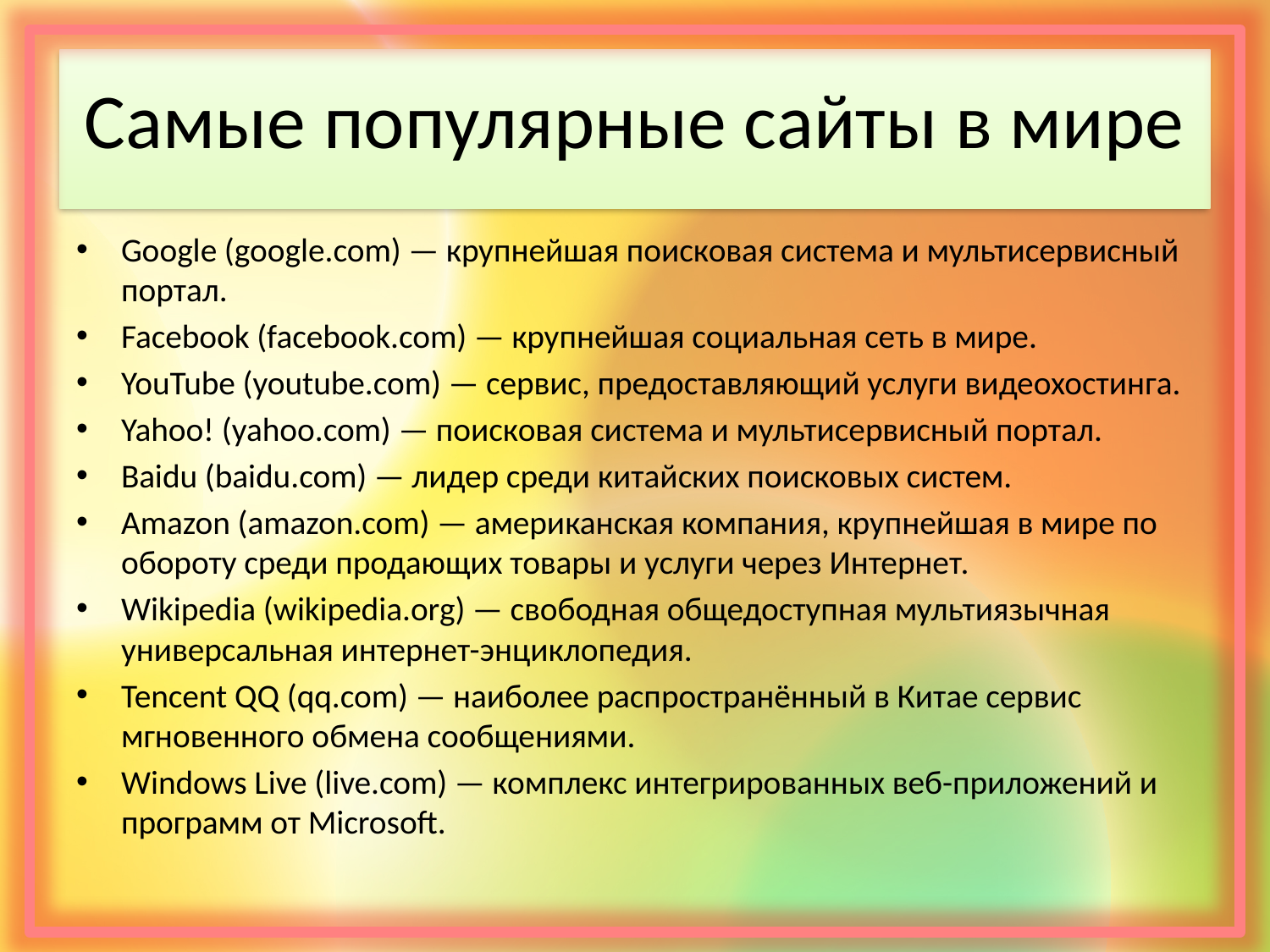

# Самые популярные сайты в мире
Google (google.com) — крупнейшая поисковая система и мультисервисный портал.
Facebook (facebook.com) — крупнейшая социальная сеть в мире.
YouTube (youtube.com) — сервис, предоставляющий услуги видеохостинга.
Yahoo! (yahoo.com) — поисковая система и мультисервисный портал.
Baidu (baidu.com) — лидер среди китайских поисковых систем.
Amazon (amazon.com) — американская компания, крупнейшая в мире по обороту среди продающих товары и услуги через Интернет.
Wikipedia (wikipedia.org) — свободная общедоступная мультиязычная универсальная интернет-энциклопедия.
Tencent QQ (qq.com) — наиболее распространённый в Китае сервис мгновенного обмена сообщениями.
Windows Live (live.com) — комплекс интегрированных веб-приложений и программ от Microsoft.